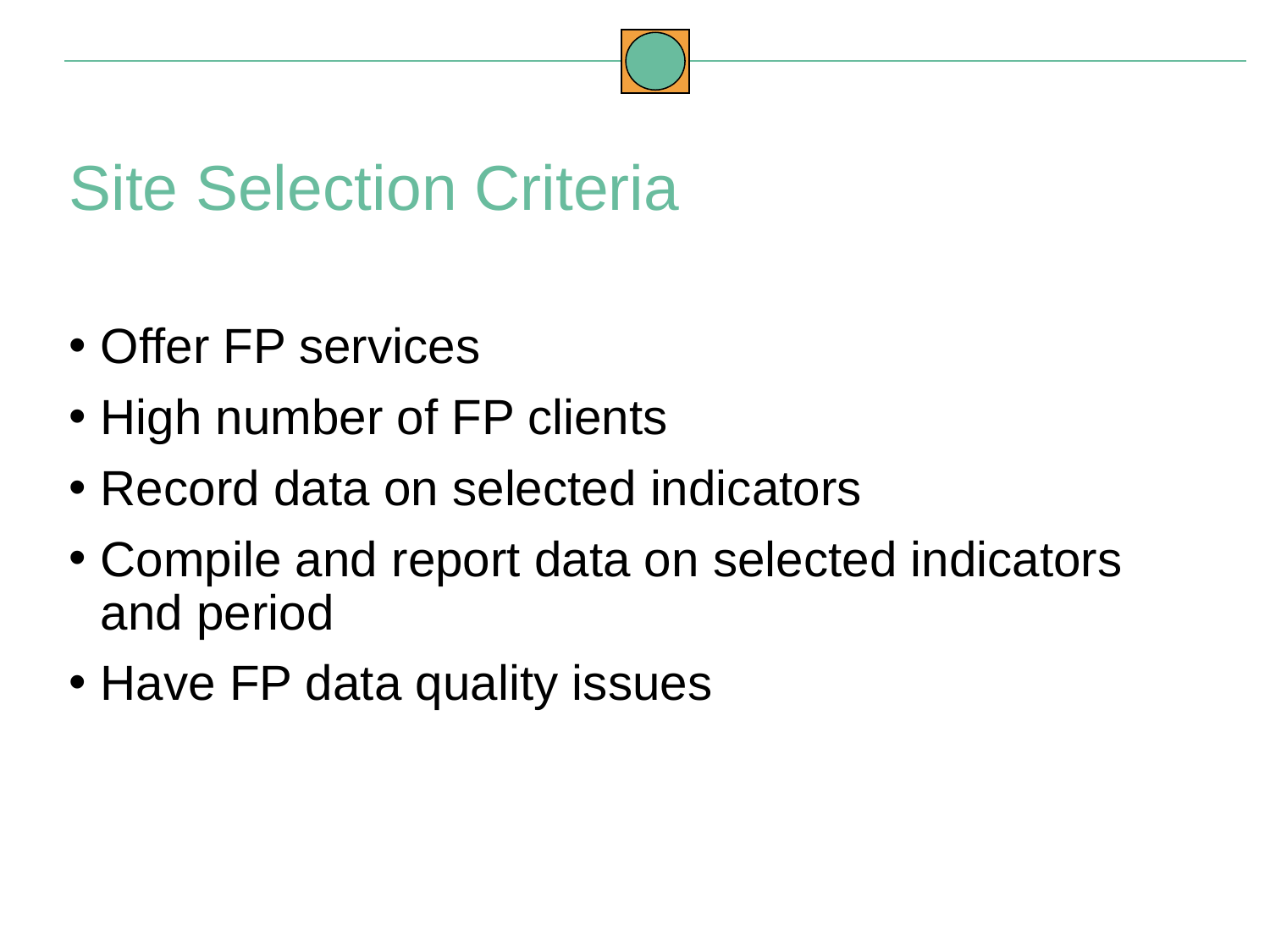

Site Selection Criteria
Offer FP services
High number of FP clients
Record data on selected indicators
Compile and report data on selected indicators and period
Have FP data quality issues